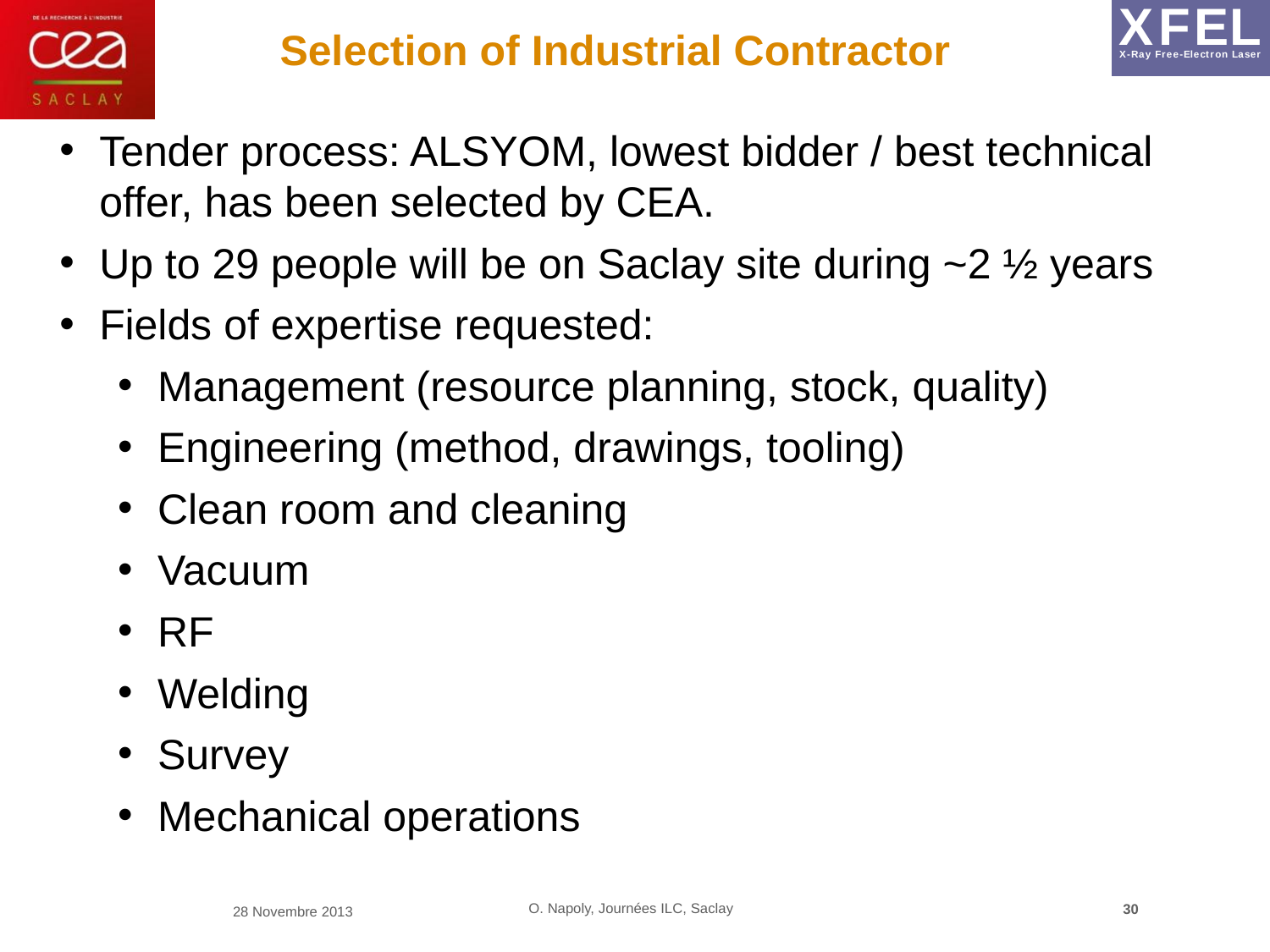

# Selection of Industrial Contractor
Tender process: ALSYOM, lowest bidder / best technical offer, has been selected by CEA.
Up to 29 people will be on Saclay site during ~2 ½ years
Fields of expertise requested:
Management (resource planning, stock, quality)
Engineering (method, drawings, tooling)
Clean room and cleaning
Vacuum
RF
Welding
Survey
Mechanical operations

O. Napoly, Journées ILC, Saclay
30
28 Novembre 2013